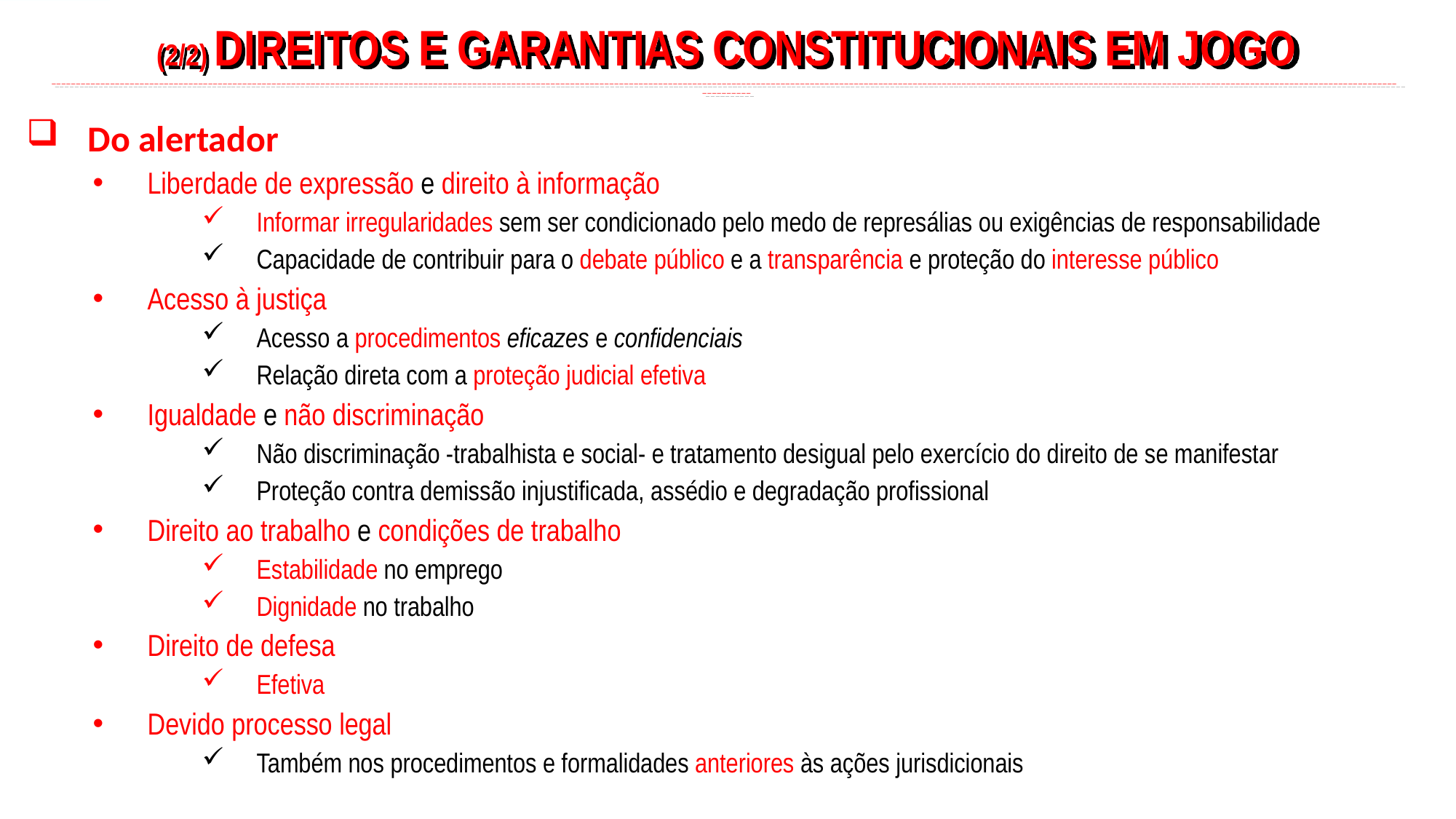

(2/2) DIREITOS E GARANTIAS CONSTITUCIONAIS EM JOGO
_____________________________________________________________________________________________________________________________________________________________________________________________________________________________________________________________________________________________
Do alertador
Liberdade de expressão e direito à informação
Informar irregularidades sem ser condicionado pelo medo de represálias ou exigências de responsabilidade
Capacidade de contribuir para o debate público e a transparência e proteção do interesse público
Acesso à justiça
Acesso a procedimentos eficazes e confidenciais
Relação direta com a proteção judicial efetiva
Igualdade e não discriminação
Não discriminação -trabalhista e social- e tratamento desigual pelo exercício do direito de se manifestar
Proteção contra demissão injustificada, assédio e degradação profissional
Direito ao trabalho e condições de trabalho
Estabilidade no emprego
Dignidade no trabalho
Direito de defesa
Efetiva
Devido processo legal
Também nos procedimentos e formalidades anteriores às ações jurisdicionais